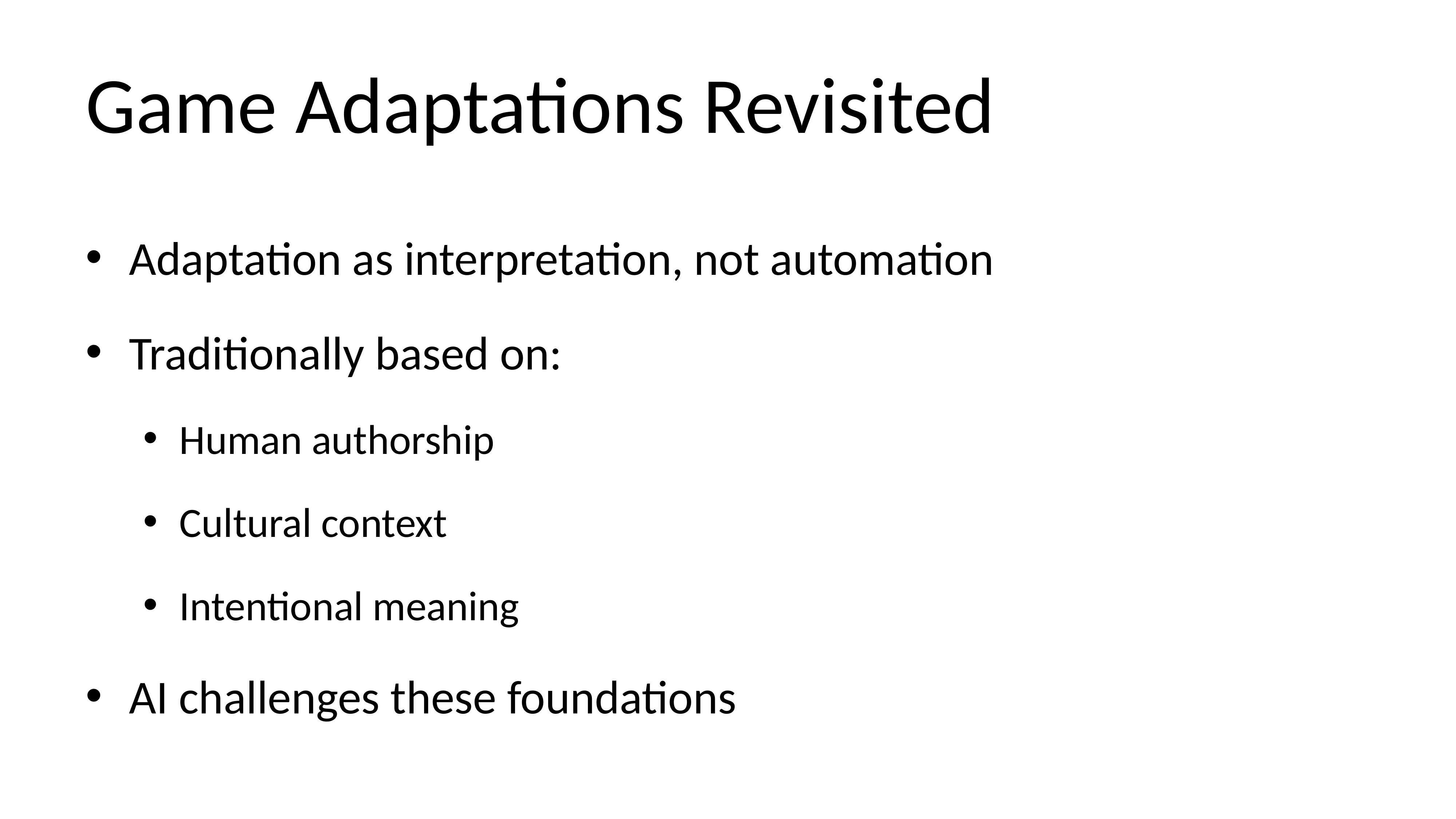

# Game Adaptations Revisited
Adaptation as interpretation, not automation
Traditionally based on:
Human authorship
Cultural context
Intentional meaning
AI challenges these foundations